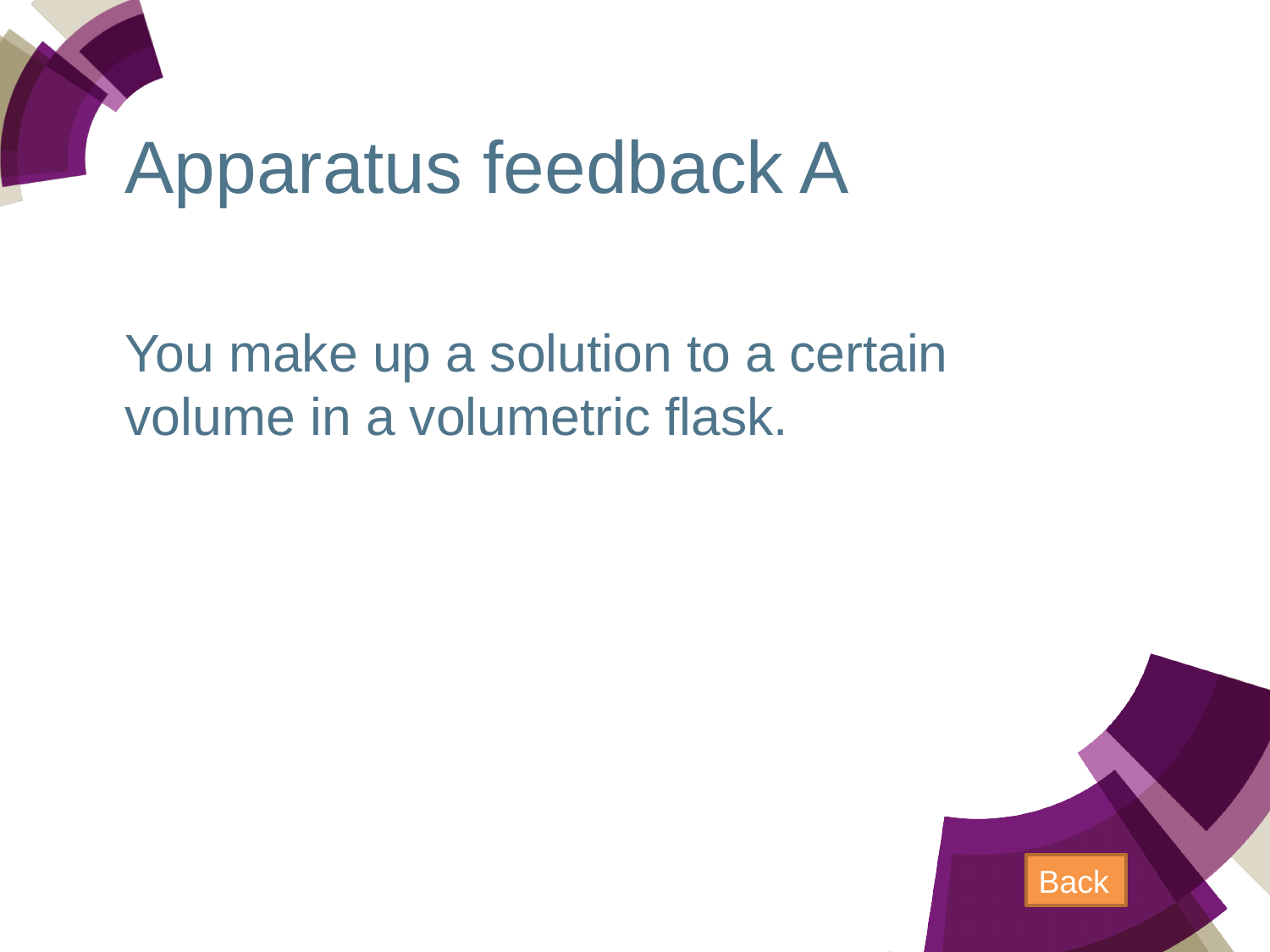

# Apparatus feedback A
You make up a solution to a certain volume in a volumetric flask.
Back